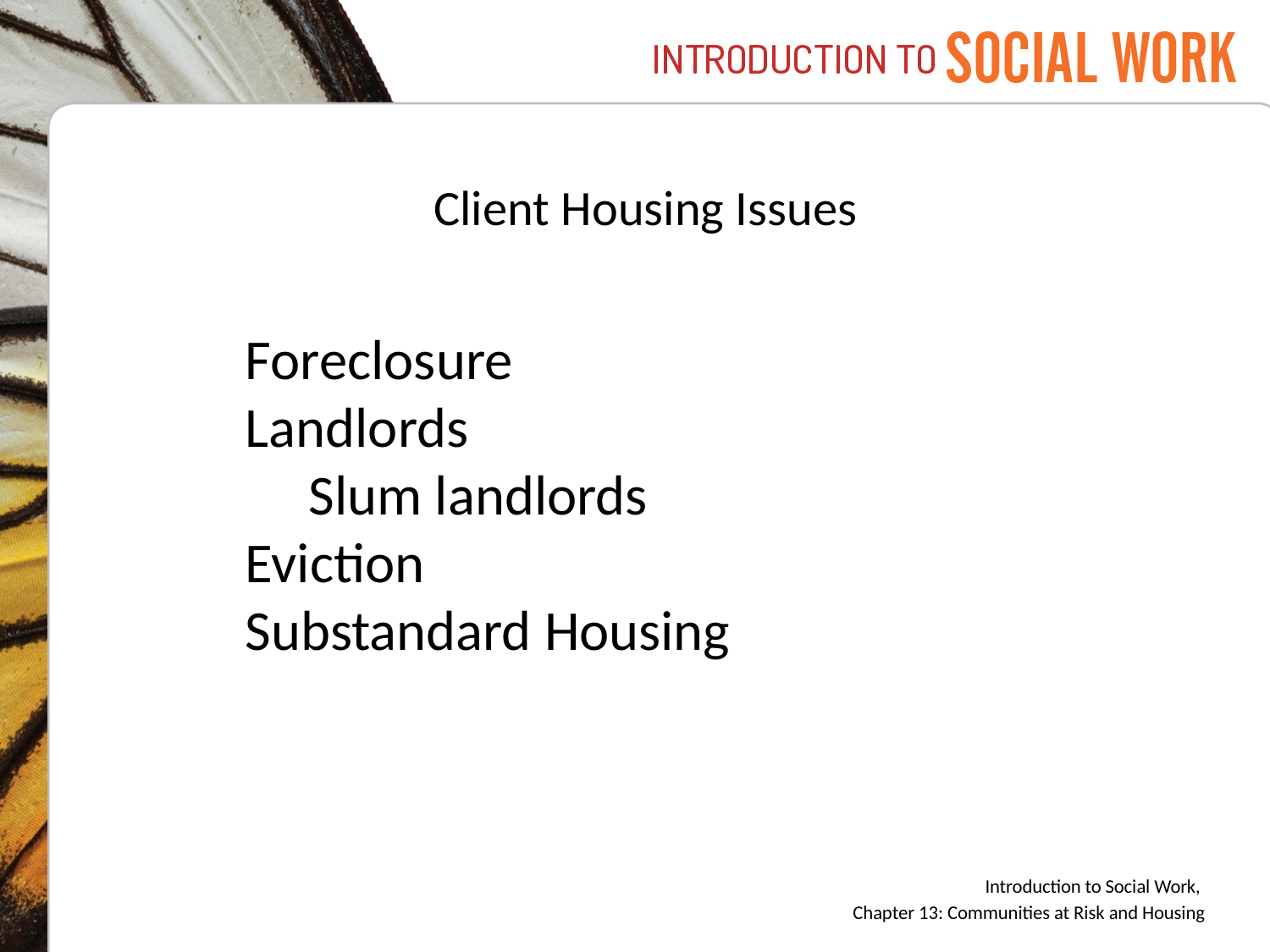

# Client Housing Issues

Foreclosure
Landlords
Slum landlords
Eviction
Substandard Housing
Introduction to Social Work,
Chapter 13: Communities at Risk and Housing